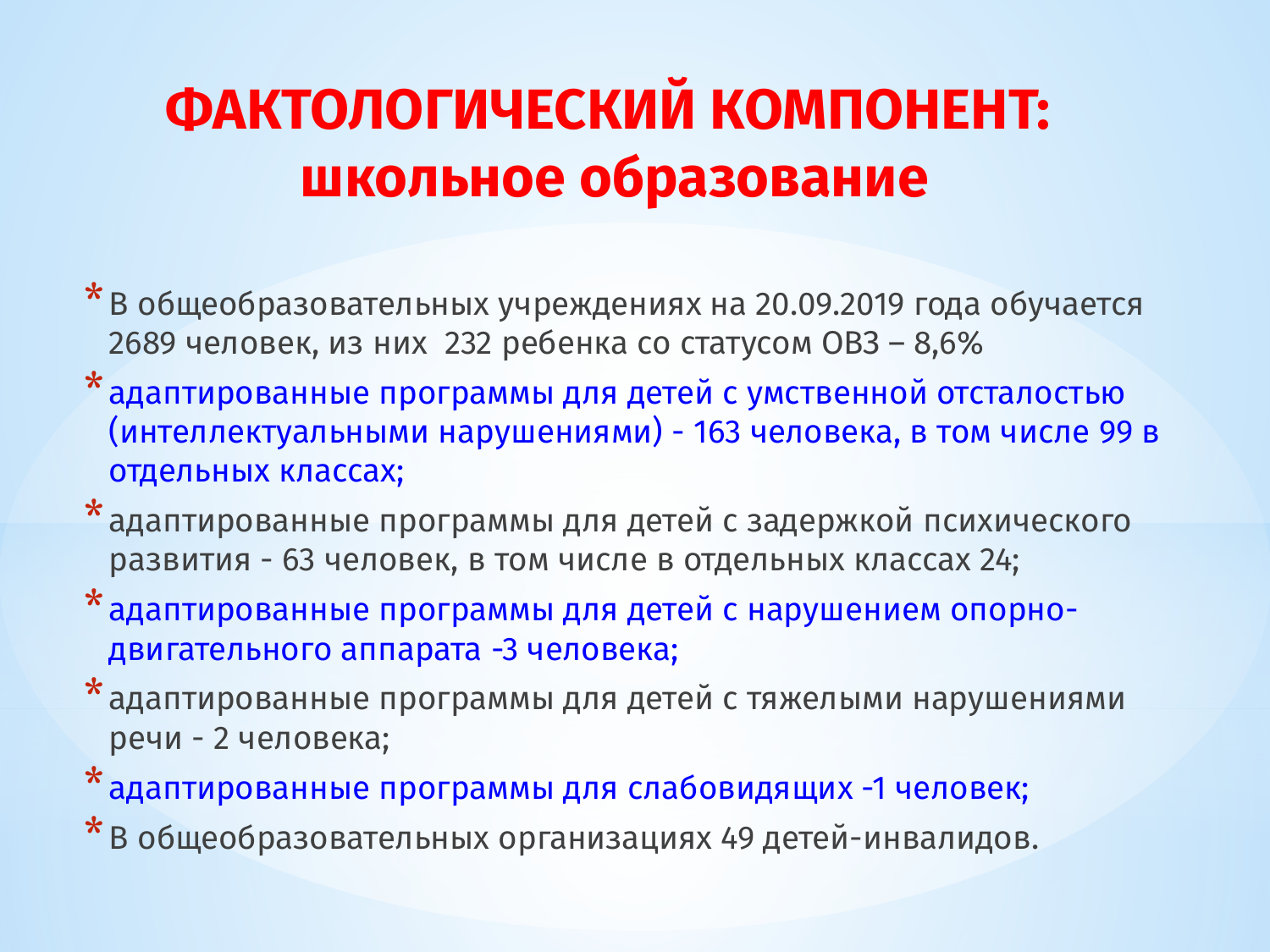

ФАКТОЛОГИЧЕСКИЙ КОМПОНЕНТ:
школьное образование
В общеобразовательных учреждениях на 20.09.2019 года обучается 2689 человек, из них  232 ребенка со статусом ОВЗ – 8,6%
адаптированные программы для детей с умственной отсталостью (интеллектуальными нарушениями) - 163 человека, в том числе 99 в отдельных классах;
адаптированные программы для детей с задержкой психического развития - 63 человек, в том числе в отдельных классах 24;
адаптированные программы для детей с нарушением опорно- двигательного аппарата -3 человека;
адаптированные программы для детей с тяжелыми нарушениями речи - 2 человека;
адаптированные программы для слабовидящих -1 человек;
В общеобразовательных организациях 49 детей-инвалидов.